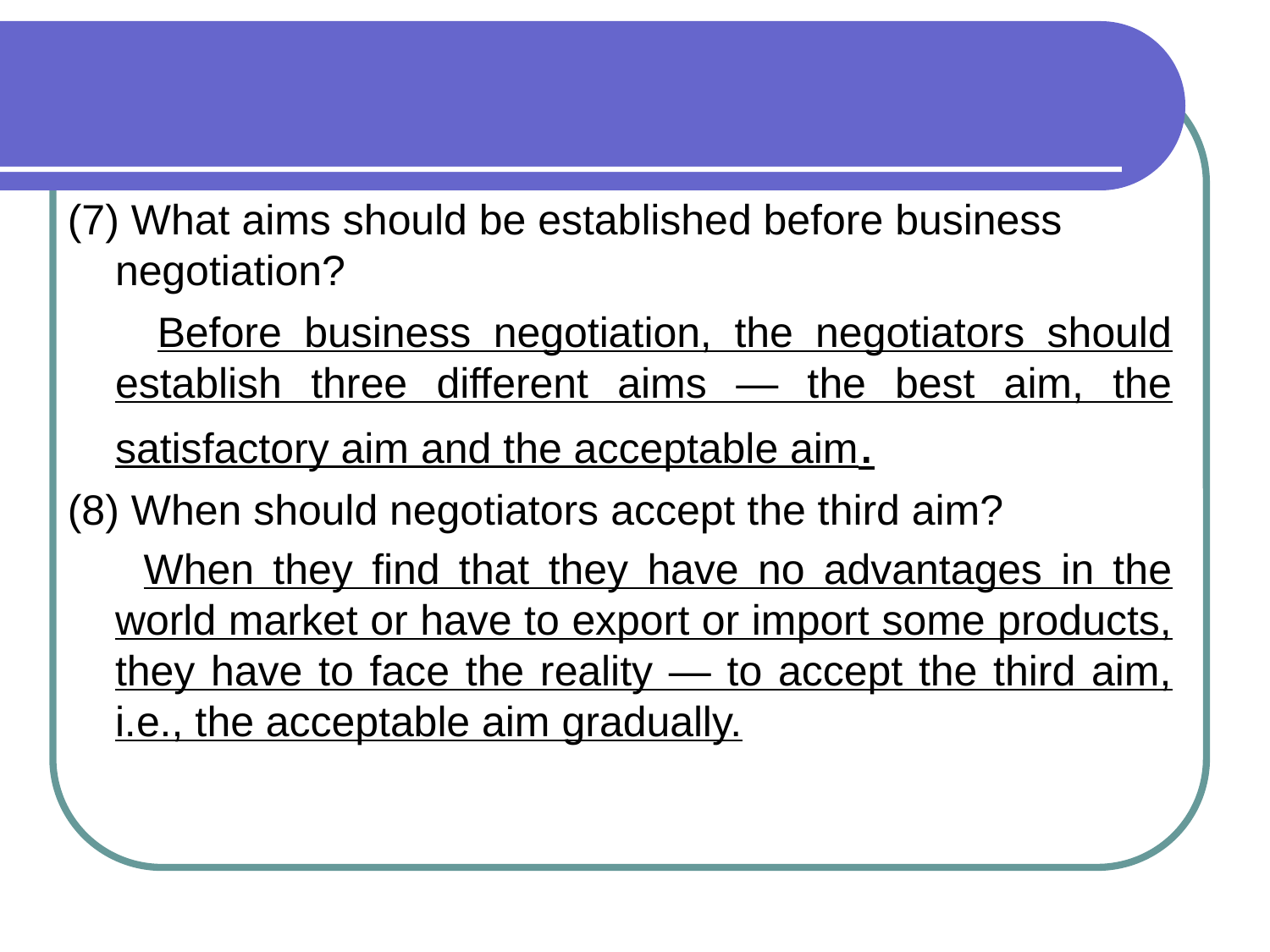

#
(7) What aims should be established before business negotiation?
    Before business negotiation, the negotiators should establish three different aims — the best aim, the satisfactory aim and the acceptable aim.
(8) When should negotiators accept the third aim?
    When they find that they have no advantages in the world market or have to export or import some products, they have to face the reality — to accept the third aim, i.e., the acceptable aim gradually.